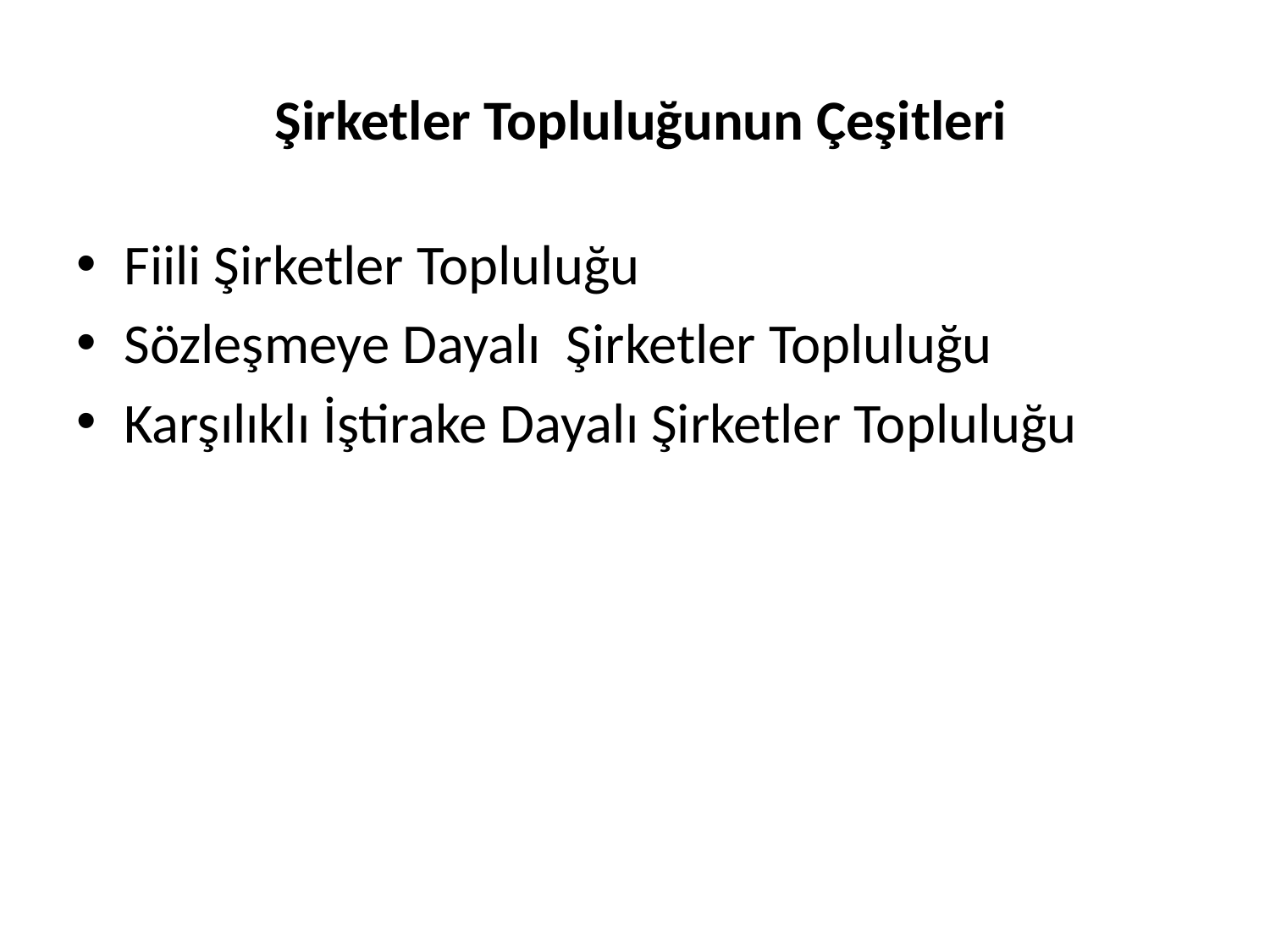

# Şirketler Topluluğunun Çeşitleri
Fiili Şirketler Topluluğu
Sözleşmeye Dayalı  Şirketler Topluluğu
Karşılıklı İştirake Dayalı Şirketler Topluluğu